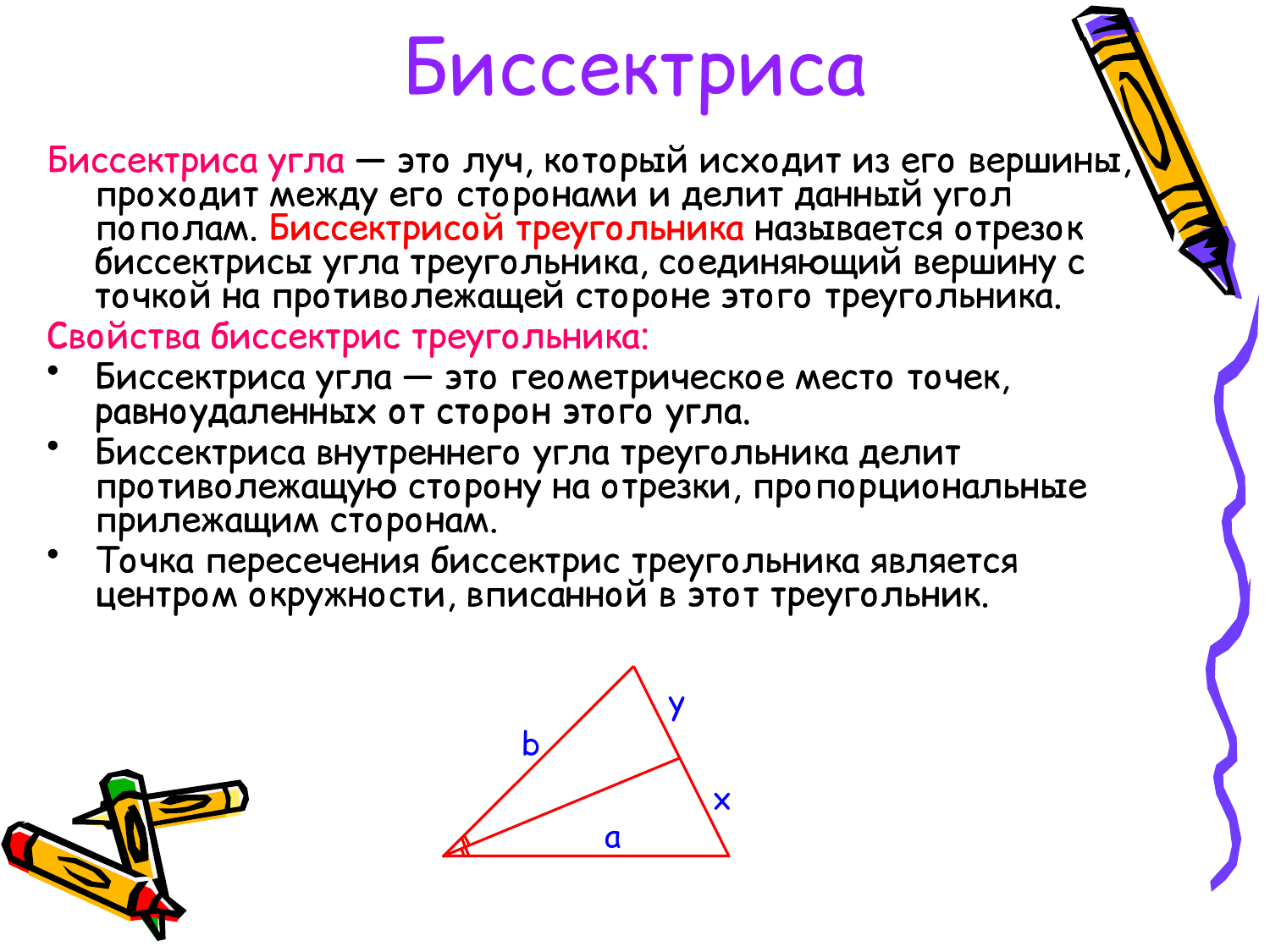

# Биссектриса
Биссектриса угла — это луч, который исходит из его вершины, проходит между его сторонами и делит данный угол пополам. Биссектрисой треугольника называется отрезок биссектрисы угла треугольника, соединяющий вершину с точкой на противолежащей стороне этого треугольника.
Свойства биссектрис треугольника:
Биссектриса угла — это геометрическое место точек, равноудаленных от сторон этого угла.
Биссектриса внутреннего угла треугольника делит противолежащую сторону на отрезки, пропорциональные прилежащим сторонам.
Точка пересечения биссектрис треугольника является центром окружности, вписанной в этот треугольник.

Биссектриса угла — это луч, который исходит из его вершины, проходит между его сторонами и делит данный угол пополам. Биссектрисой треугольника называется отрезок биссектрисы угла треугольника, соединяющий вершину с точкой на противолежащей стороне этого треугольника.
Свойства биссектрис треугольника:
Биссектриса угла — это геометрическое место точек, равноудаленных от сторон этого угла.
Биссектриса внутреннего угла треугольника делит противолежащую сторону на отрезки, пропорциональные прилежащим сторонам.
Точка пересечения биссектрис треугольника является центром окружности, вписанной в этот треугольник.

y
b
x
a